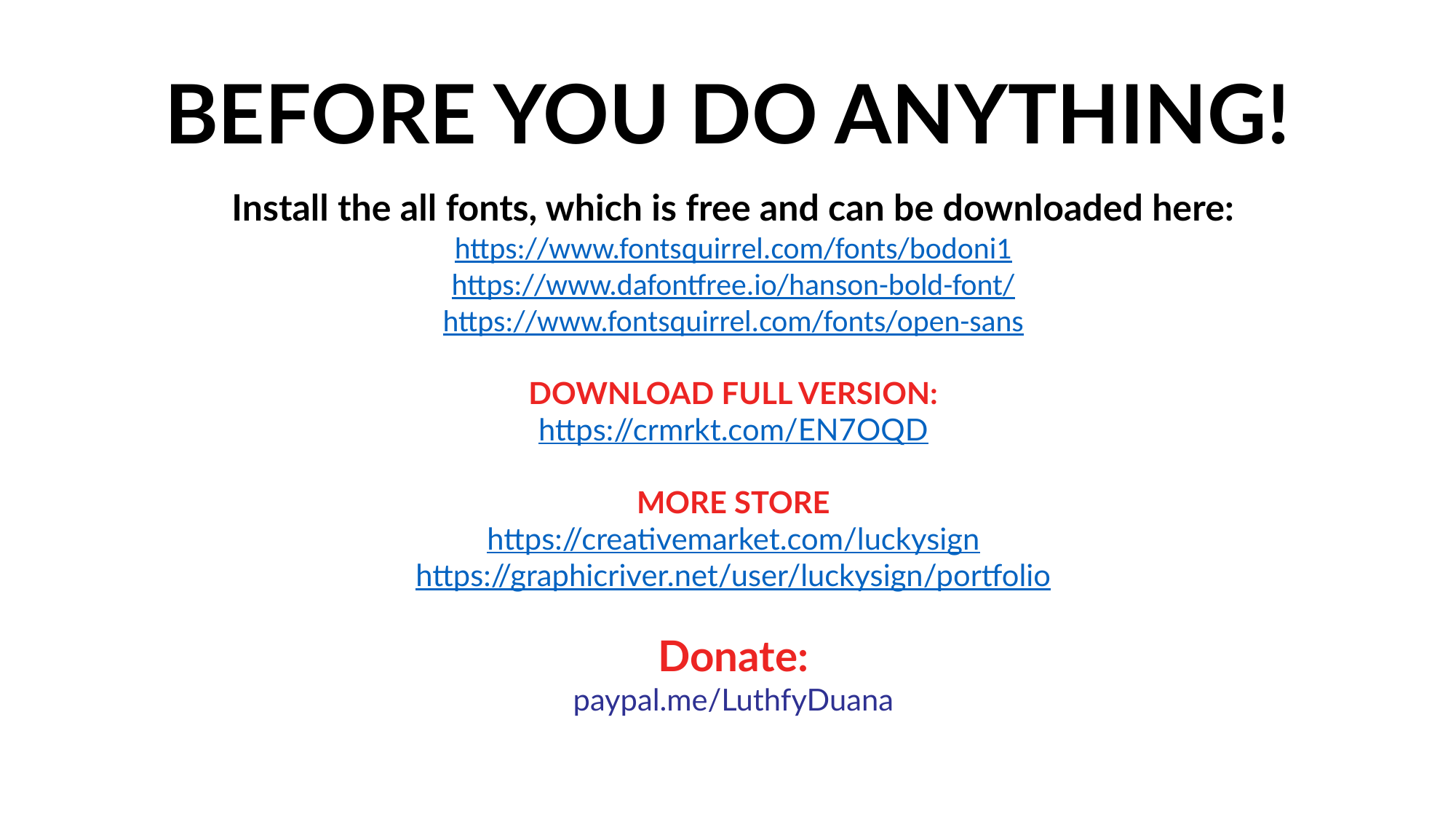

BEFORE YOU DO ANYTHING!
Install the all fonts, which is free and can be downloaded here:
https://www.fontsquirrel.com/fonts/bodoni1
https://www.dafontfree.io/hanson-bold-font/
https://www.fontsquirrel.com/fonts/open-sans

DOWNLOAD FULL VERSION:
https://crmrkt.com/EN7OQD

MORE STORE
https://creativemarket.com/luckysign
https://graphicriver.net/user/luckysign/portfolio

Donate:
paypal.me/LuthfyDuana